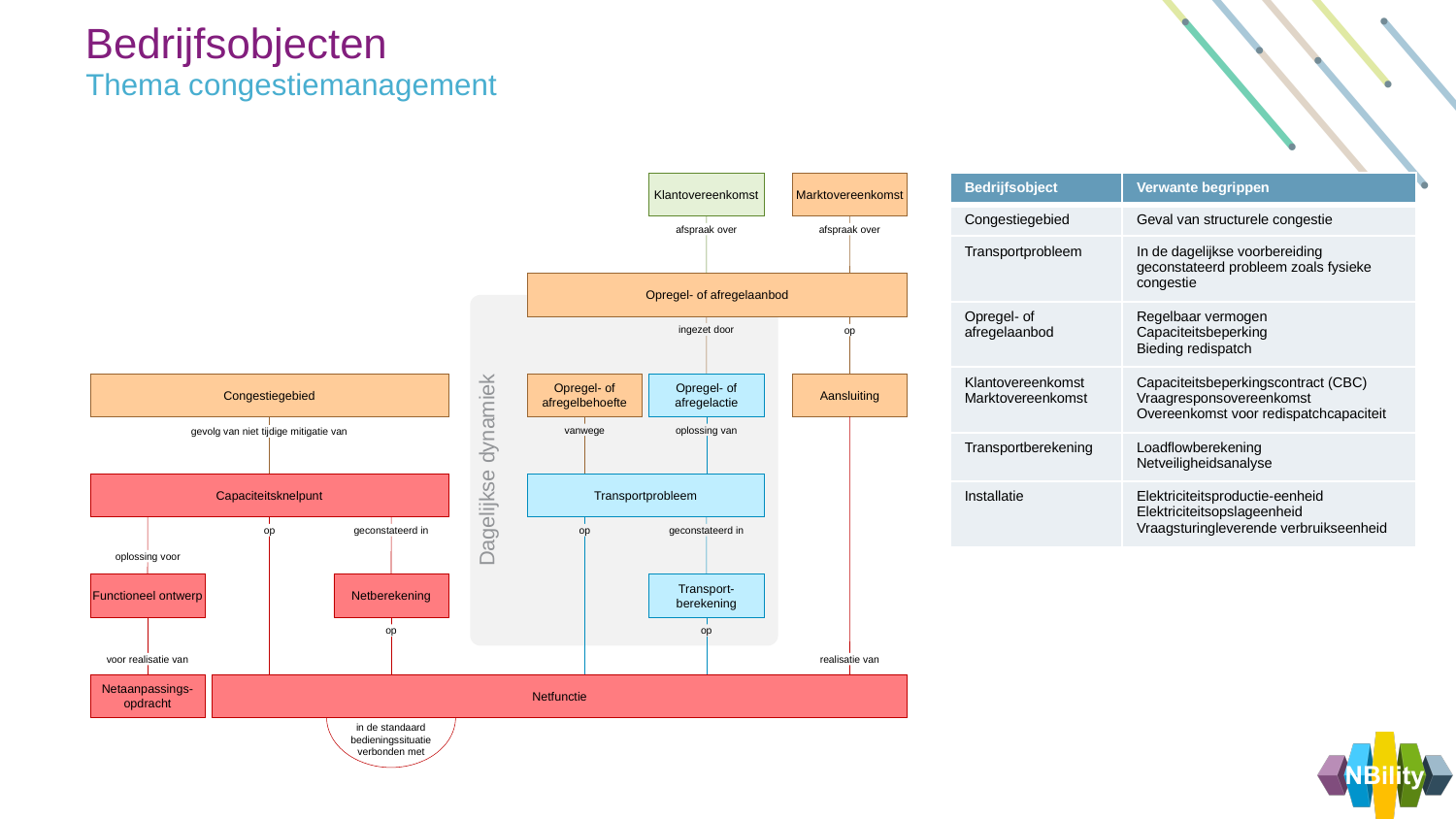

Bedrijfsobjecten
Thema congestiemanagement
Klantovereenkomst
Marktovereenkomst
| Bedrijfsobject | Verwante begrippen |
| --- | --- |
| Congestiegebied | Geval van structurele congestie |
| Transportprobleem | In de dagelijkse voorbereiding geconstateerd probleem zoals fysieke congestie |
| Opregel- of afregelaanbod | Regelbaar vermogen Capaciteitsbeperking Bieding redispatch |
| Klantovereenkomst Marktovereenkomst | Capaciteitsbeperkingscontract (CBC) Vraagresponsovereenkomst Overeenkomst voor redispatchcapaciteit |
| Transportberekening | Loadflowberekening Netveiligheidsanalyse |
| Installatie | Elektriciteitsproductie-eenheid Elektriciteitsopslageenheid Vraagsturingleverende verbruikseenheid |
afspraak over
afspraak over
Opregel- of afregelaanbod
Dagelijkse dynamiek
ingezet door
op
Congestiegebied
Opregel- of afregelbehoefte
Opregel- of afregelactie
Aansluiting
vanwege
oplossing van
gevolg van niet tijdige mitigatie van
Capaciteitsknelpunt
Transportprobleem
op
geconstateerd in
op
geconstateerd in
oplossing voor
Functioneel ontwerp
Netberekening
Transport-berekening
op
op
voor realisatie van
realisatie van
in de standaard bedieningssituatie verbonden met
Netaanpassings-opdracht
Netfunctie